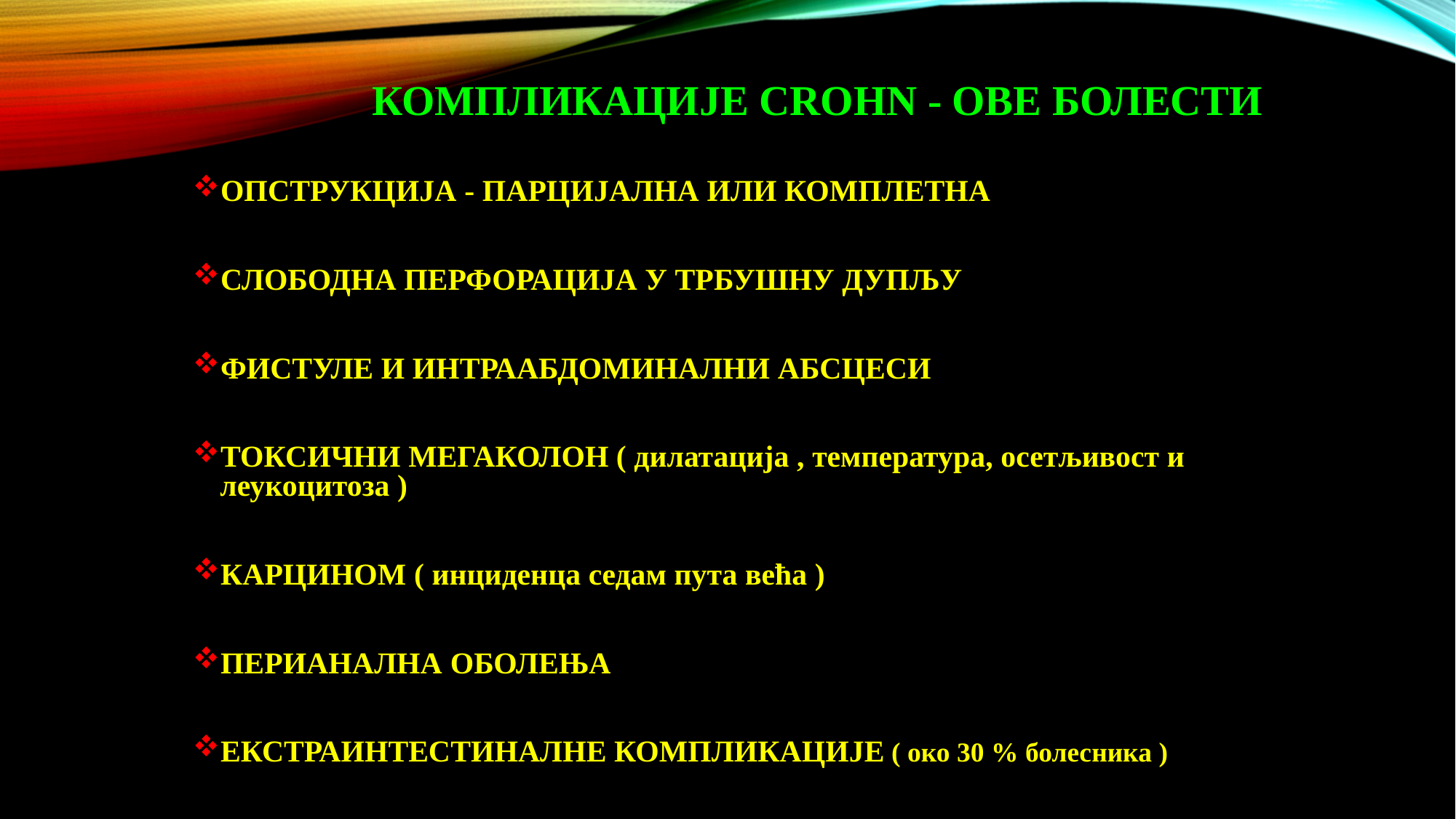

# КОМПЛИКАЦИЈЕ CROHN - ОВЕ БОЛЕСТИ
ОПСТРУКЦИЈА - ПАРЦИЈАЛНА ИЛИ КОМПЛЕТНА

СЛОБОДНА ПЕРФОРАЦИЈА У ТРБУШНУ ДУПЉУ

ФИСТУЛЕ И ИНТРААБДОМИНАЛНИ АБСЦЕСИ

ТОКСИЧНИ МЕГАКОЛОН ( дилатација , температура, осетљивост и леукоцитоза )

КАРЦИНОМ ( инциденца седам пута већа )

ПЕРИАНАЛНА ОБОЛЕЊА

ЕКСТРАИНТЕСТИНАЛНЕ КОМПЛИКАЦИЈЕ ( око 30 % болесника )